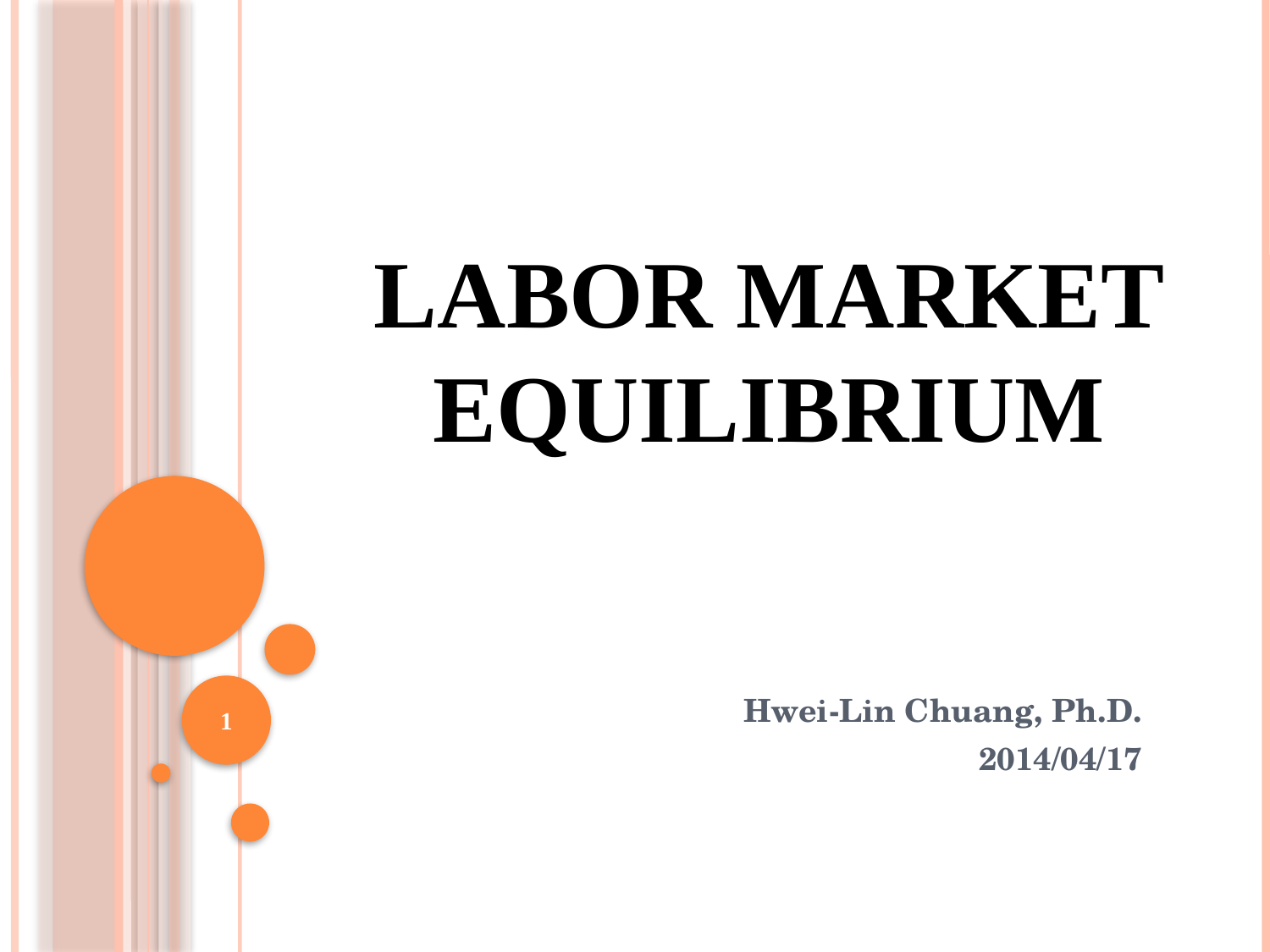

# Labor Market Equilibrium
1
Hwei-Lin Chuang, Ph.D.
2014/04/17